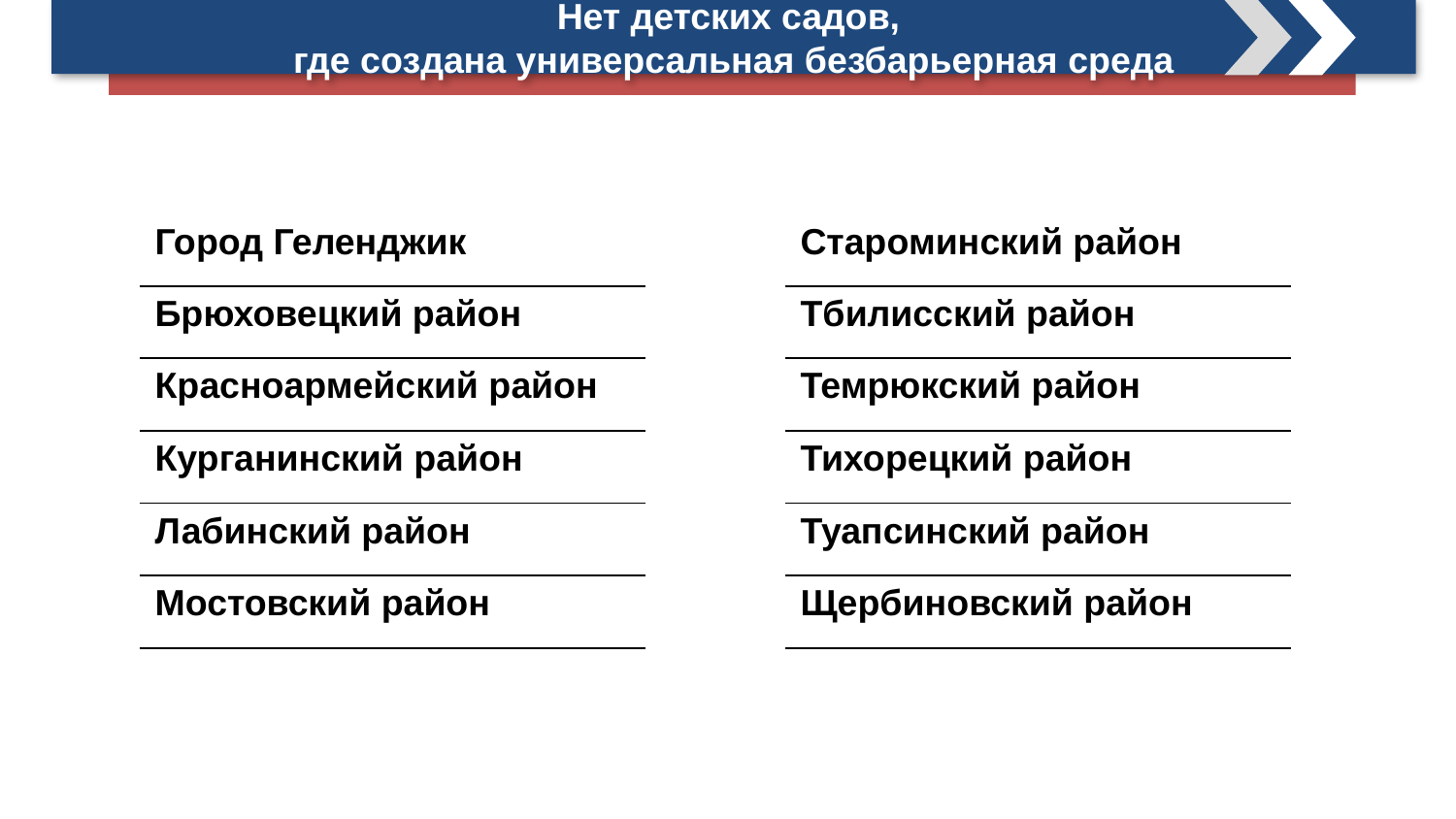

Нет детских садов,
где создана универсальная безбарьерная среда

| Староминский район |
| --- |
| Тбилисский район |
| Темрюкский район |
| Тихорецкий район |
| Туапсинский район |
| Щербиновский район |
| Город Геленджик |
| --- |
| Брюховецкий район |
| Красноармейский район |
| Курганинский район |
| Лабинский район |
| Мостовский район |